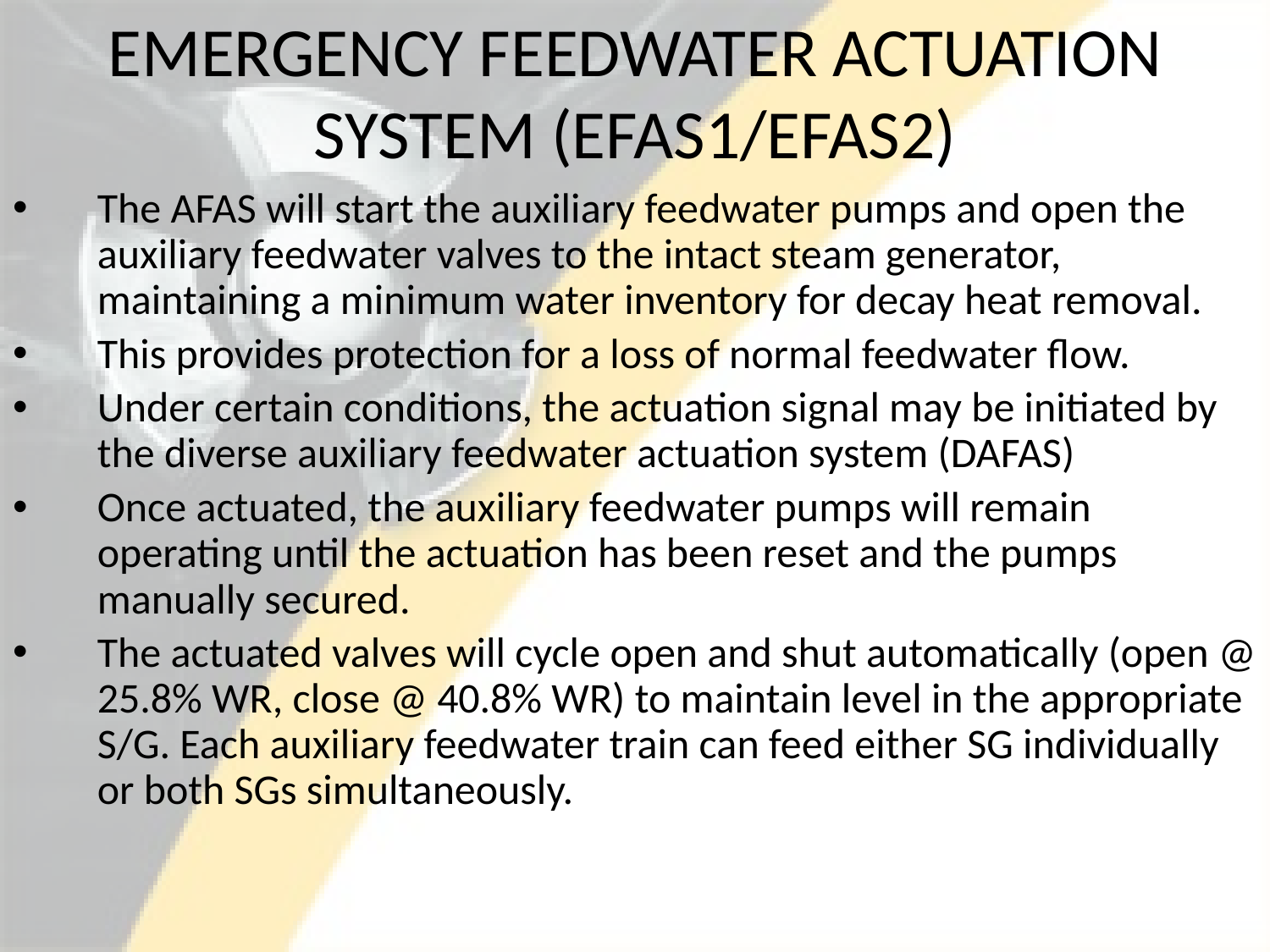

# EMERGENCY FEEDWATER ACTUATION SYSTEM (EFAS1/EFAS2)
The AFAS will start the auxiliary feedwater pumps and open the auxiliary feedwater valves to the intact steam generator, maintaining a minimum water inventory for decay heat removal.
This provides protection for a loss of normal feedwater flow.
Under certain conditions, the actuation signal may be initiated by the diverse auxiliary feedwater actuation system (DAFAS)
Once actuated, the auxiliary feedwater pumps will remain operating until the actuation has been reset and the pumps manually secured.
The actuated valves will cycle open and shut automatically (open @ 25.8% WR, close @ 40.8% WR) to maintain level in the appropriate S/G. Each auxiliary feedwater train can feed either SG individually or both SGs simultaneously.